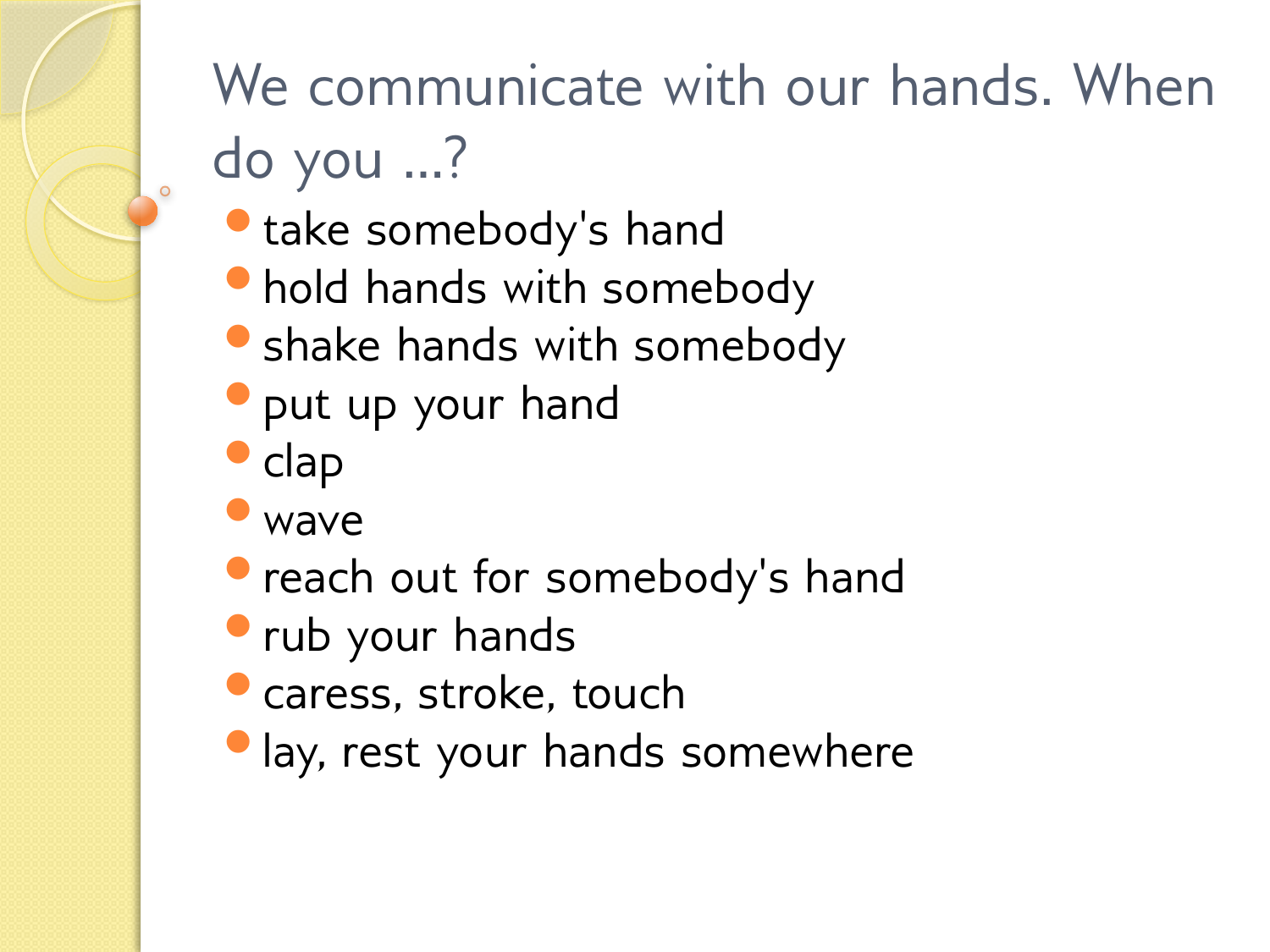

We communicate with our hands. When do you …?
take somebody's hand
hold hands with somebody
shake hands with somebody
put up your hand
clap
wave
reach out for somebody's hand
rub your hands
caress, stroke, touch
lay, rest your hands somewhere